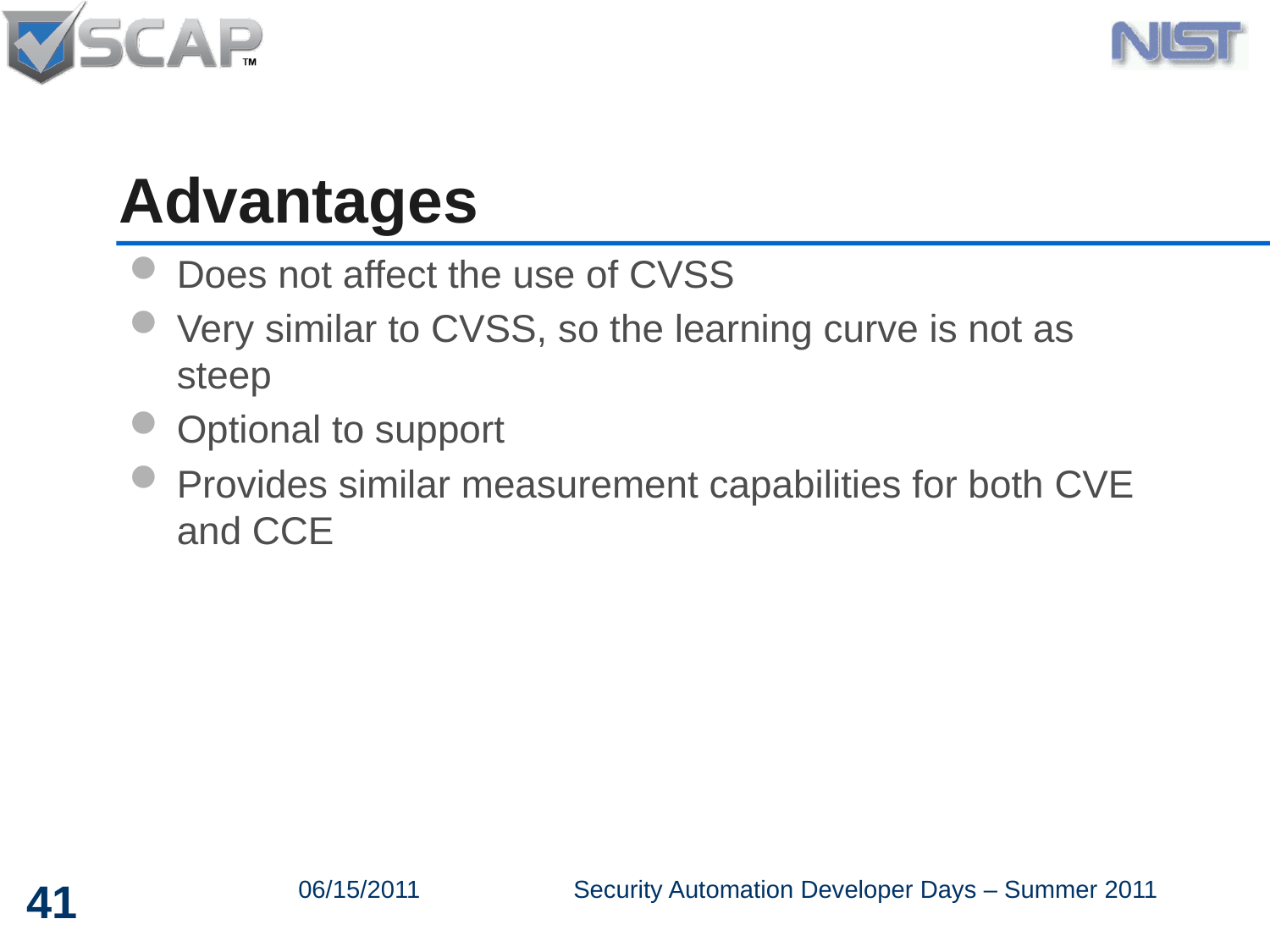

# Advantages
Does not affect the use of CVSS
Very similar to CVSS, so the learning curve is not as steep
Optional to support
Provides similar measurement capabilities for both CVE and CCE
41
06/15/2011
Security Automation Developer Days – Summer 2011